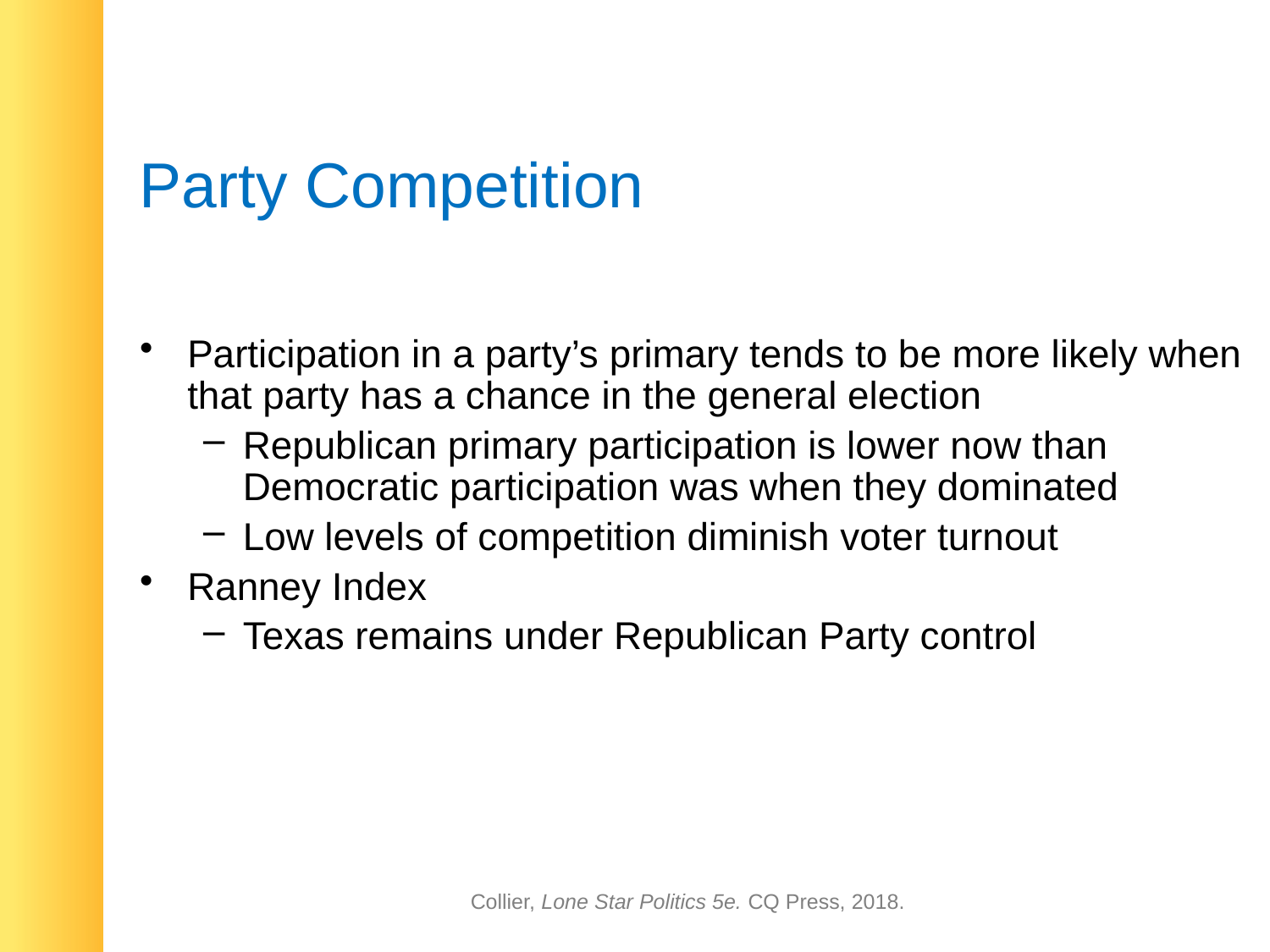

# Party Competition
Participation in a party’s primary tends to be more likely when that party has a chance in the general election
Republican primary participation is lower now than Democratic participation was when they dominated
Low levels of competition diminish voter turnout
Ranney Index
Texas remains under Republican Party control

Collier, Lone Star Politics 5e. CQ Press, 2018.